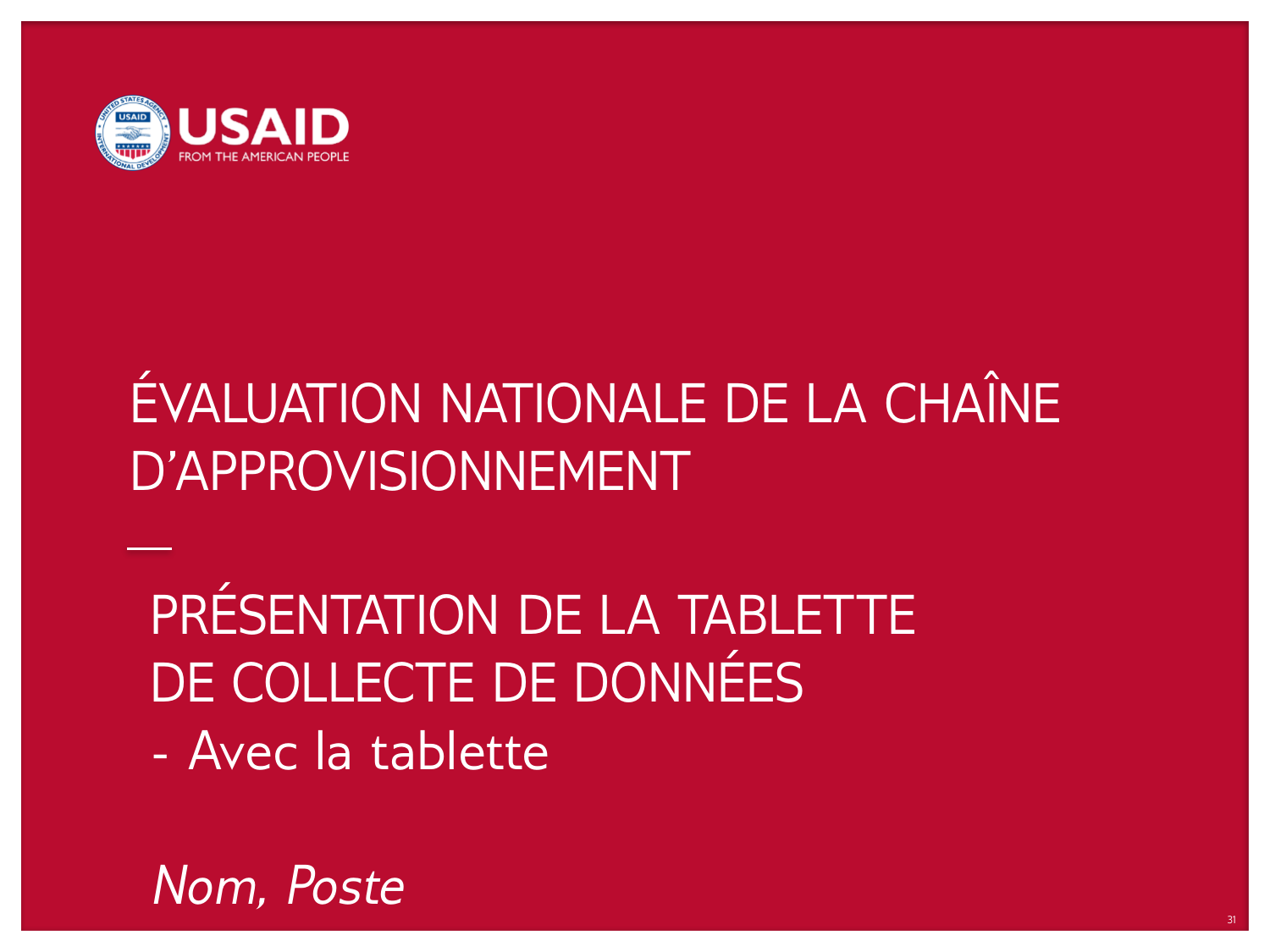

# PRÉSENTATION DE LA TABLETTE DE COLLECTE DE DONNÉES - Avec la tablette Nom, Poste
31